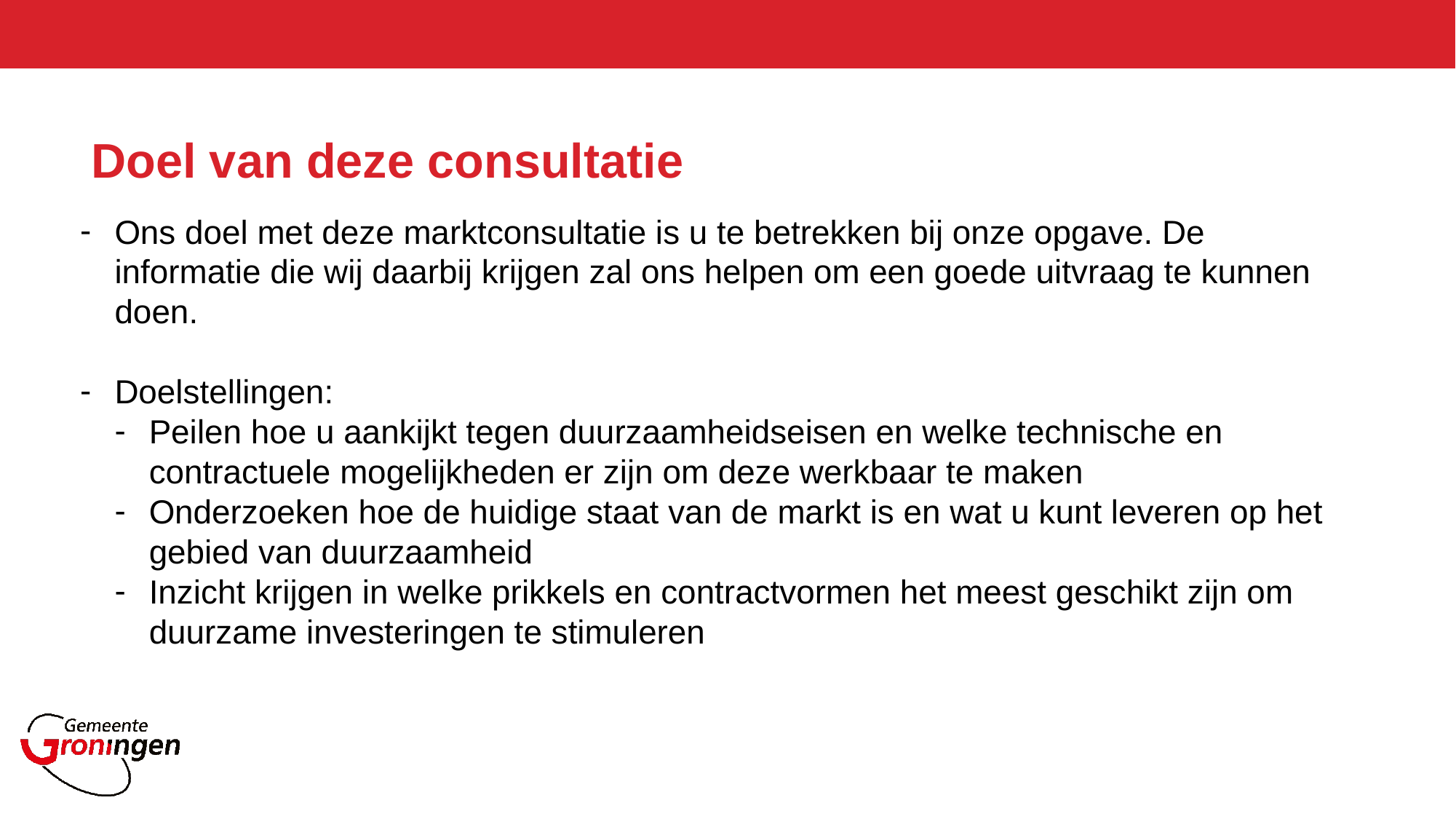

# Doel van deze consultatie
Ons doel met deze marktconsultatie is u te betrekken bij onze opgave. De informatie die wij daarbij krijgen zal ons helpen om een goede uitvraag te kunnen doen.

Doelstellingen:
Peilen hoe u aankijkt tegen duurzaamheidseisen en welke technische en contractuele mogelijkheden er zijn om deze werkbaar te maken
Onderzoeken hoe de huidige staat van de markt is en wat u kunt leveren op het gebied van duurzaamheid
Inzicht krijgen in welke prikkels en contractvormen het meest geschikt zijn om duurzame investeringen te stimuleren